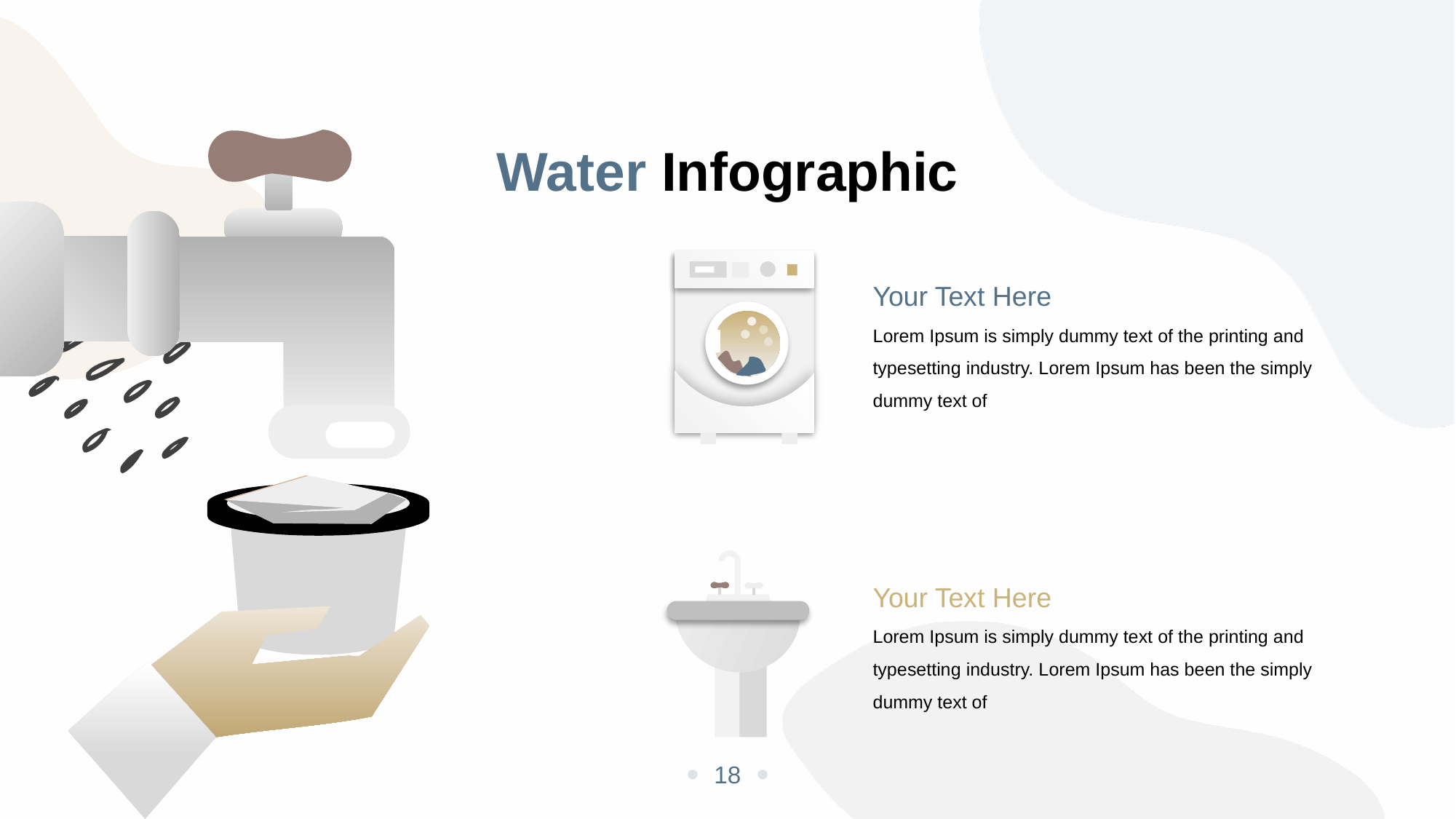

Water Infographic

Your Text Here
Lorem Ipsum is simply dummy text of the printing and typesetting industry. Lorem Ipsum has been the simply dummy text of

Your Text Here
Lorem Ipsum is simply dummy text of the printing and typesetting industry. Lorem Ipsum has been the simply dummy text of